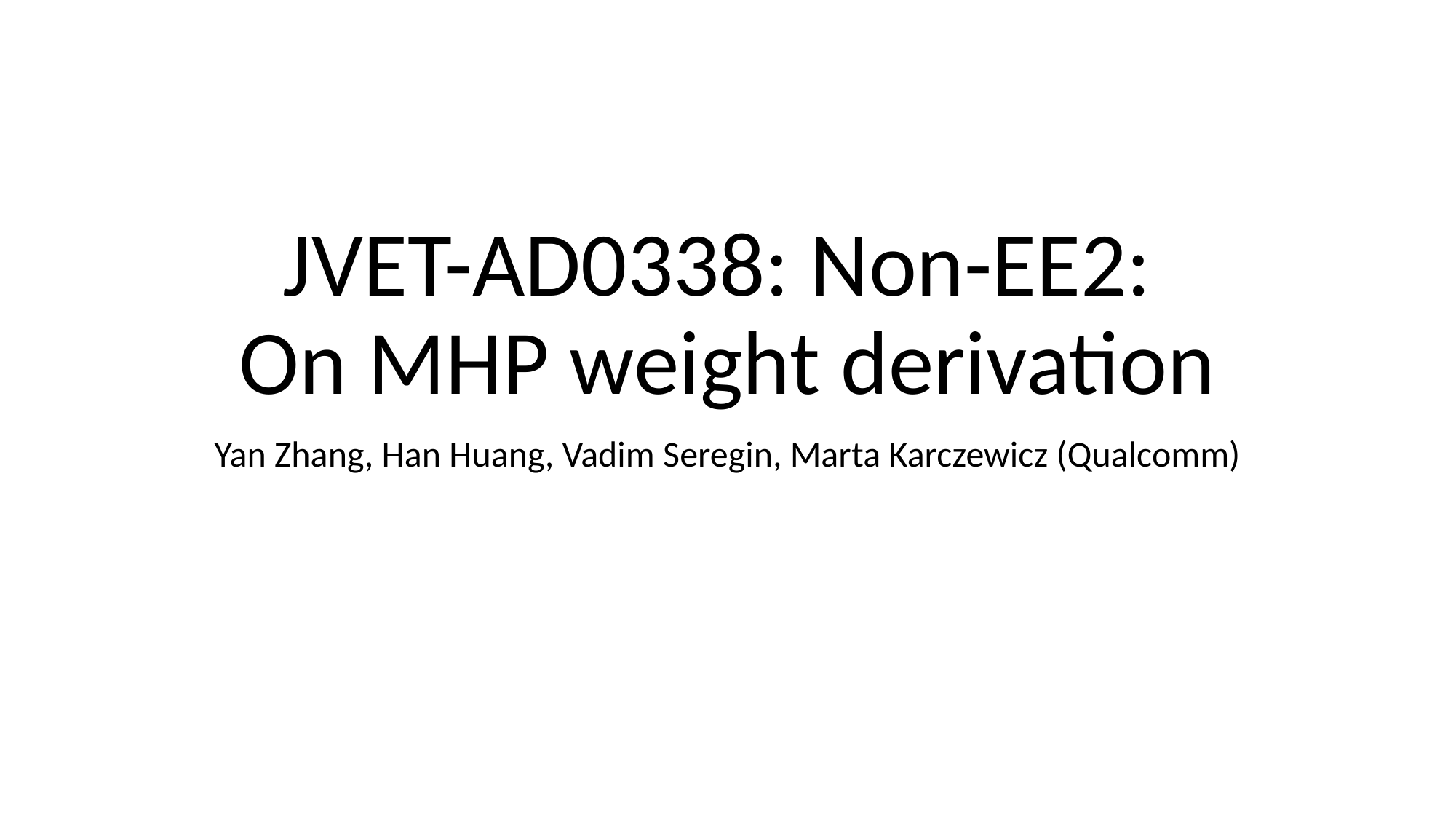

# JVET-AD0338: Non-EE2: On MHP weight derivation
Yan Zhang, Han Huang, Vadim Seregin, Marta Karczewicz (Qualcomm)